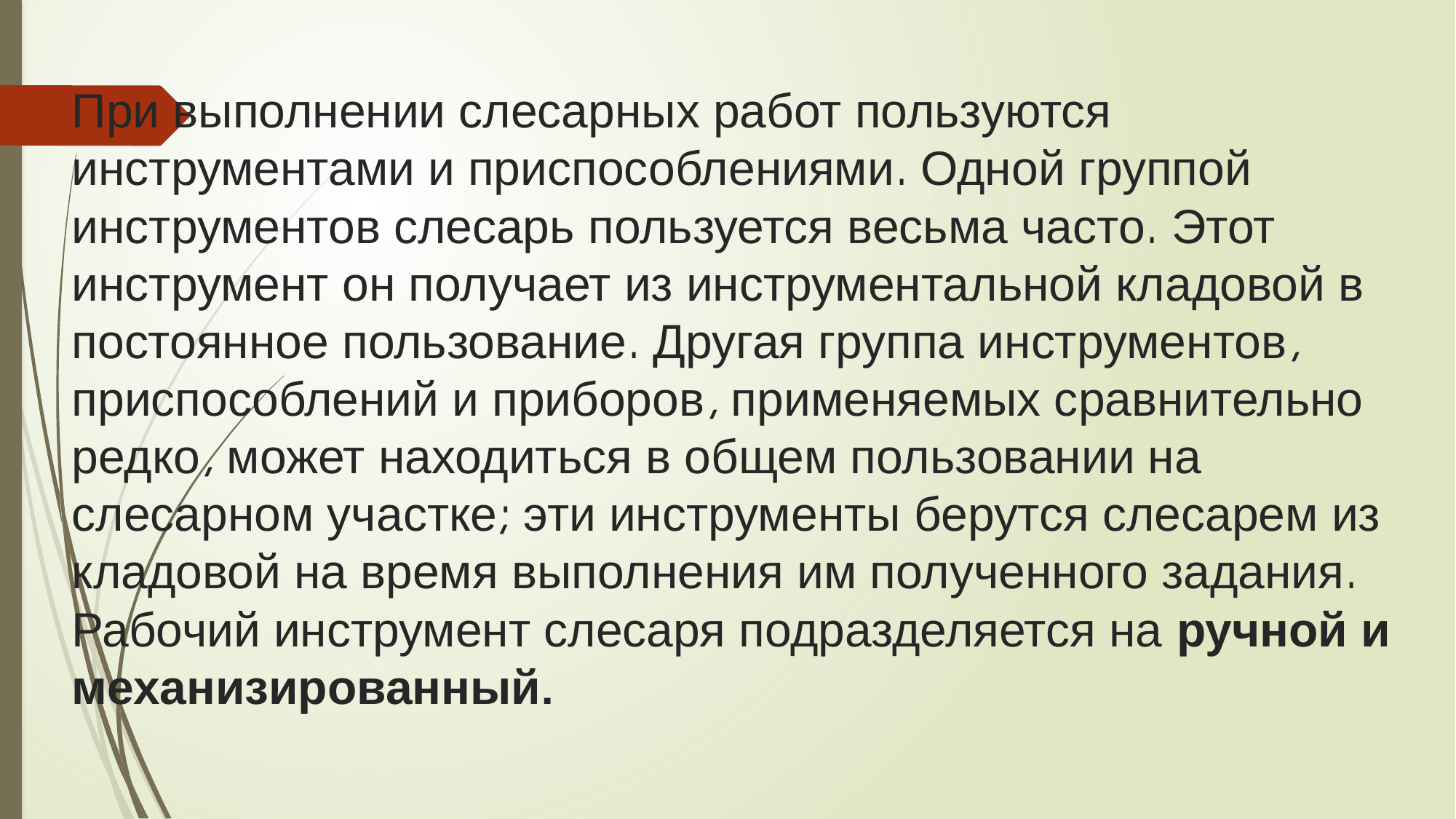

# При выполнении слесарных работ пользуются инструментами и приспособлениями. Одной группой инструментов слесарь пользуется весьма часто. Этот инструмент он получает из инструментальной кладовой в постоянное пользование. Другая группа инструментов, приспособлений и приборов, применяемых сравнительно редко, может находиться в общем пользовании на слесарном участке; эти инструменты берутся слесарем из кладовой на время выполнения им полученного задания. Рабочий инструмент слесаря подразделяется на ручной и механизированный.